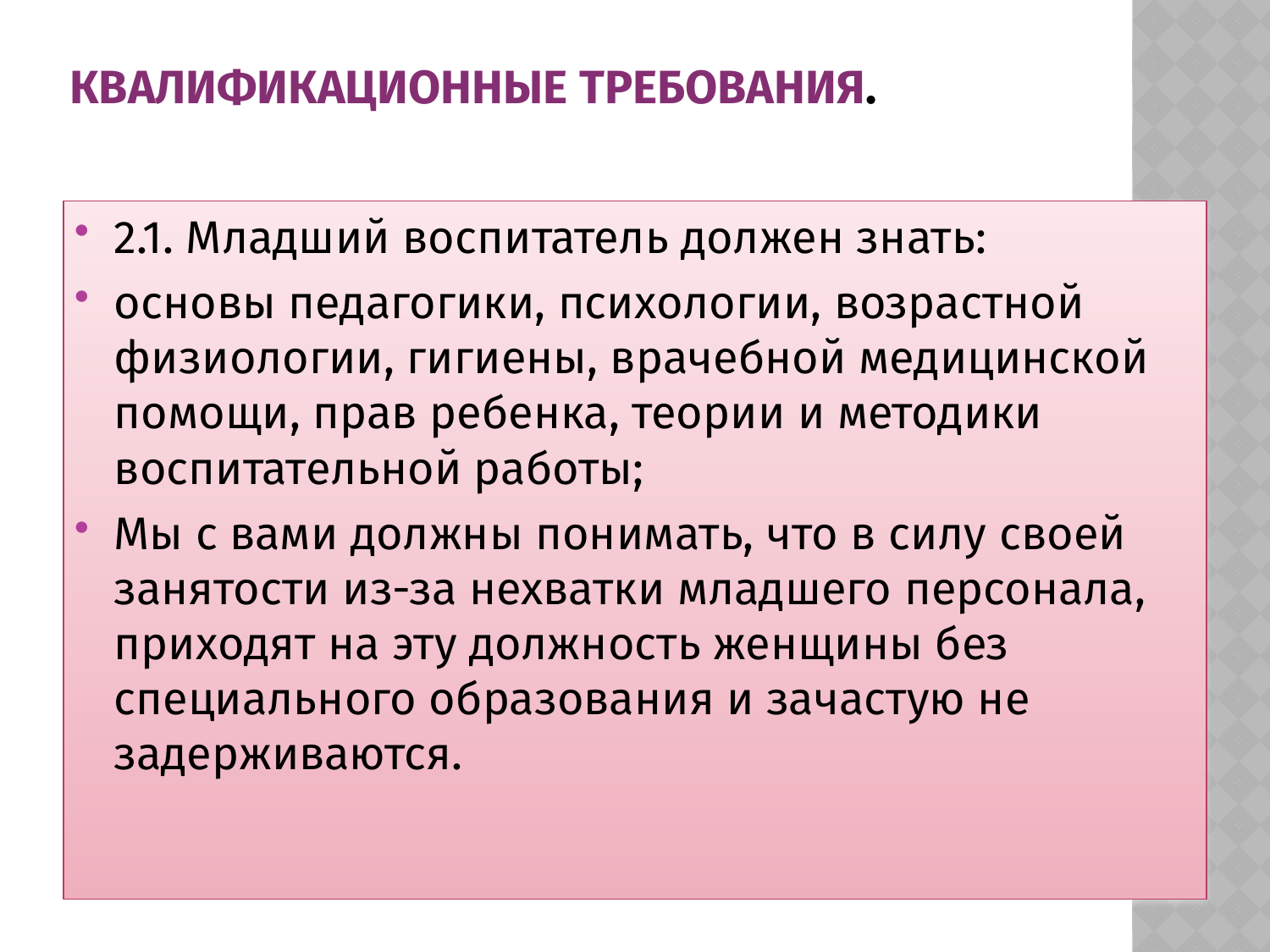

# Квалификационные требования.
2.1. Младший воспитатель должен знать:
основы педагогики, психологии, возрастной физиологии, гигиены, врачебной медицинской помощи, прав ребенка, теории и методики воспитательной работы;
Мы с вами должны понимать, что в силу своей занятости из-за нехватки младшего персонала, приходят на эту должность женщины без специального образования и зачастую не задерживаются.